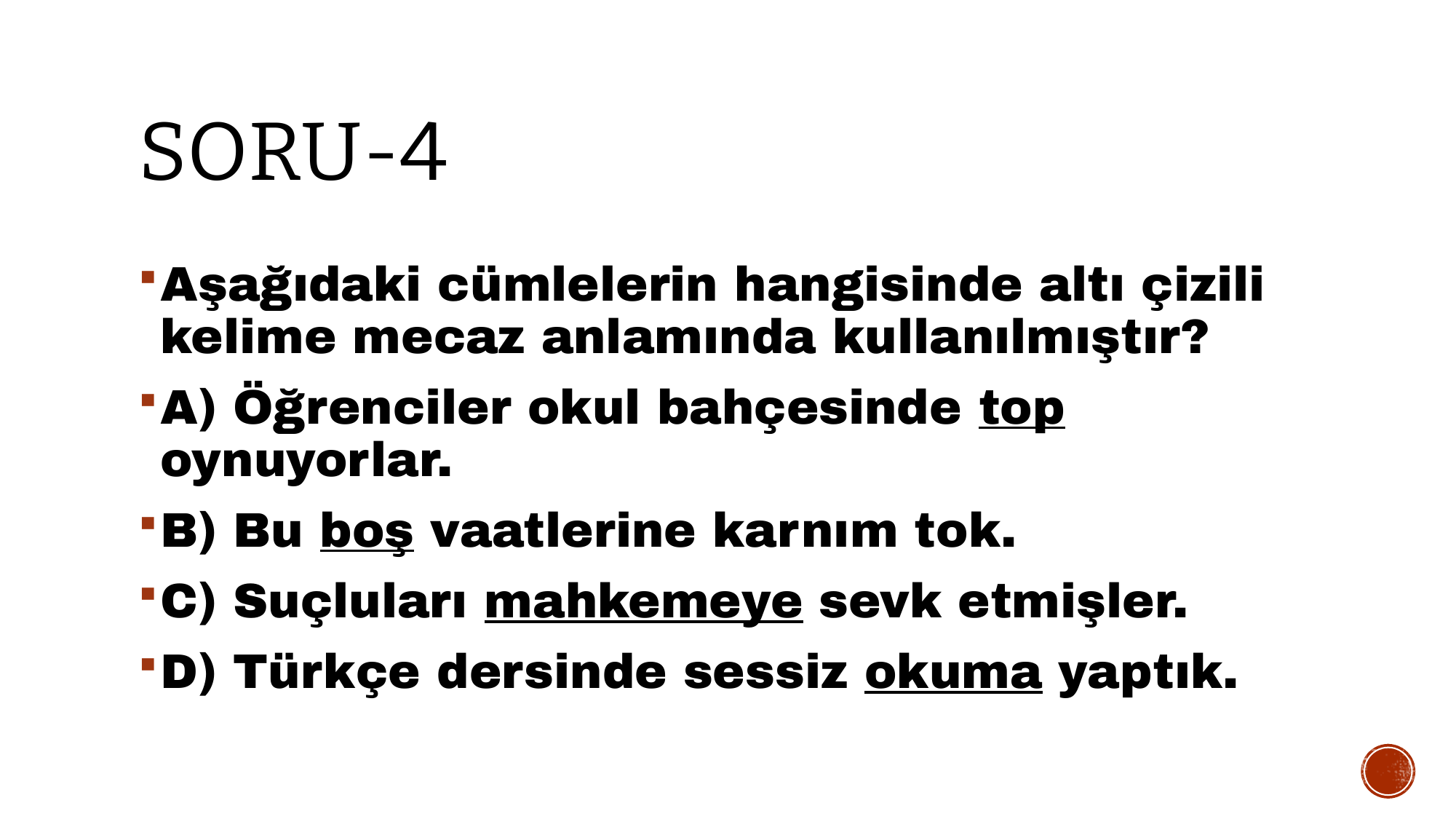

# Soru-4
Aşağıdaki cümlelerin hangisinde altı çizili kelime mecaz anlamında kullanılmıştır?
A) Öğrenciler okul bahçesinde top oynuyorlar.
B) Bu boş vaatlerine karnım tok.
C) Suçluları mahkemeye sevk etmişler.
D) Türkçe dersinde sessiz okuma yaptık.